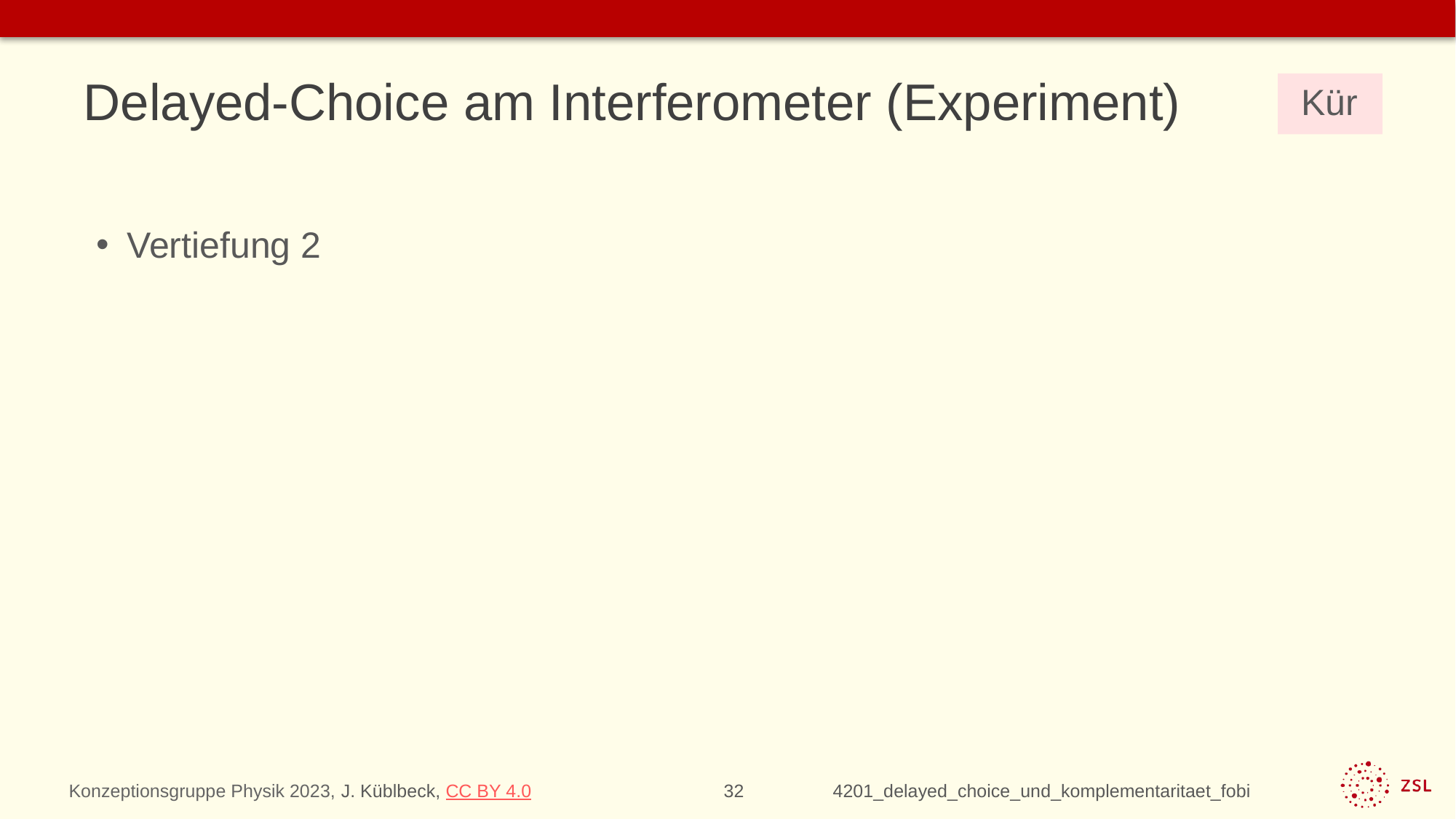

# Delayed-Choice am Interferometer (Experiment)
Kür
Vertiefung 2